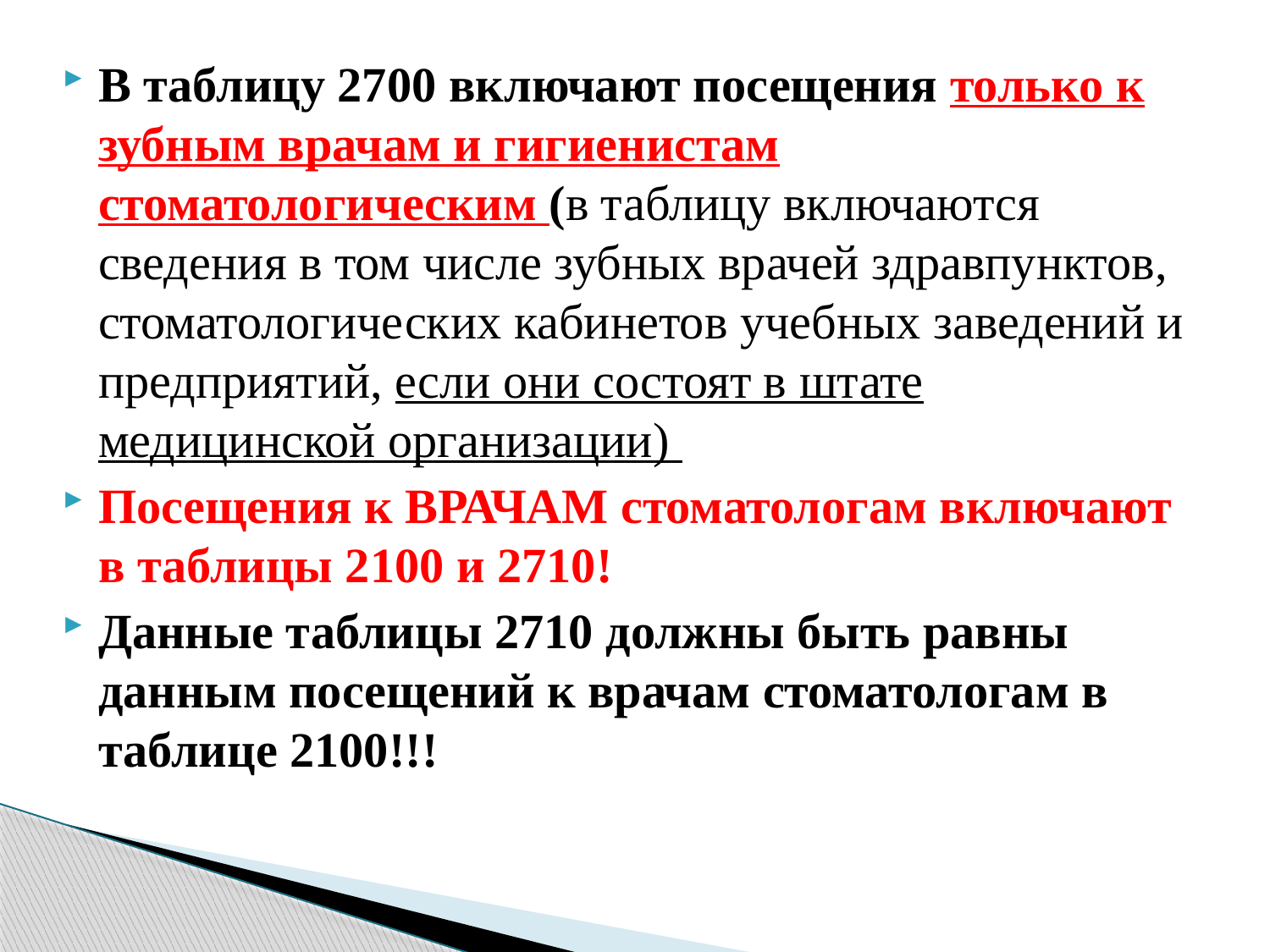

В таблицу 2700 включают посещения только к зубным врачам и гигиенистам стоматологическим (в таблицу включаются сведения в том числе зубных врачей здравпунктов, стоматологических кабинетов учебных заведений и предприятий, если они состоят в штате медицинской организации)
Посещения к ВРАЧАМ стоматологам включают в таблицы 2100 и 2710!
Данные таблицы 2710 должны быть равны данным посещений к врачам стоматологам в таблице 2100!!!